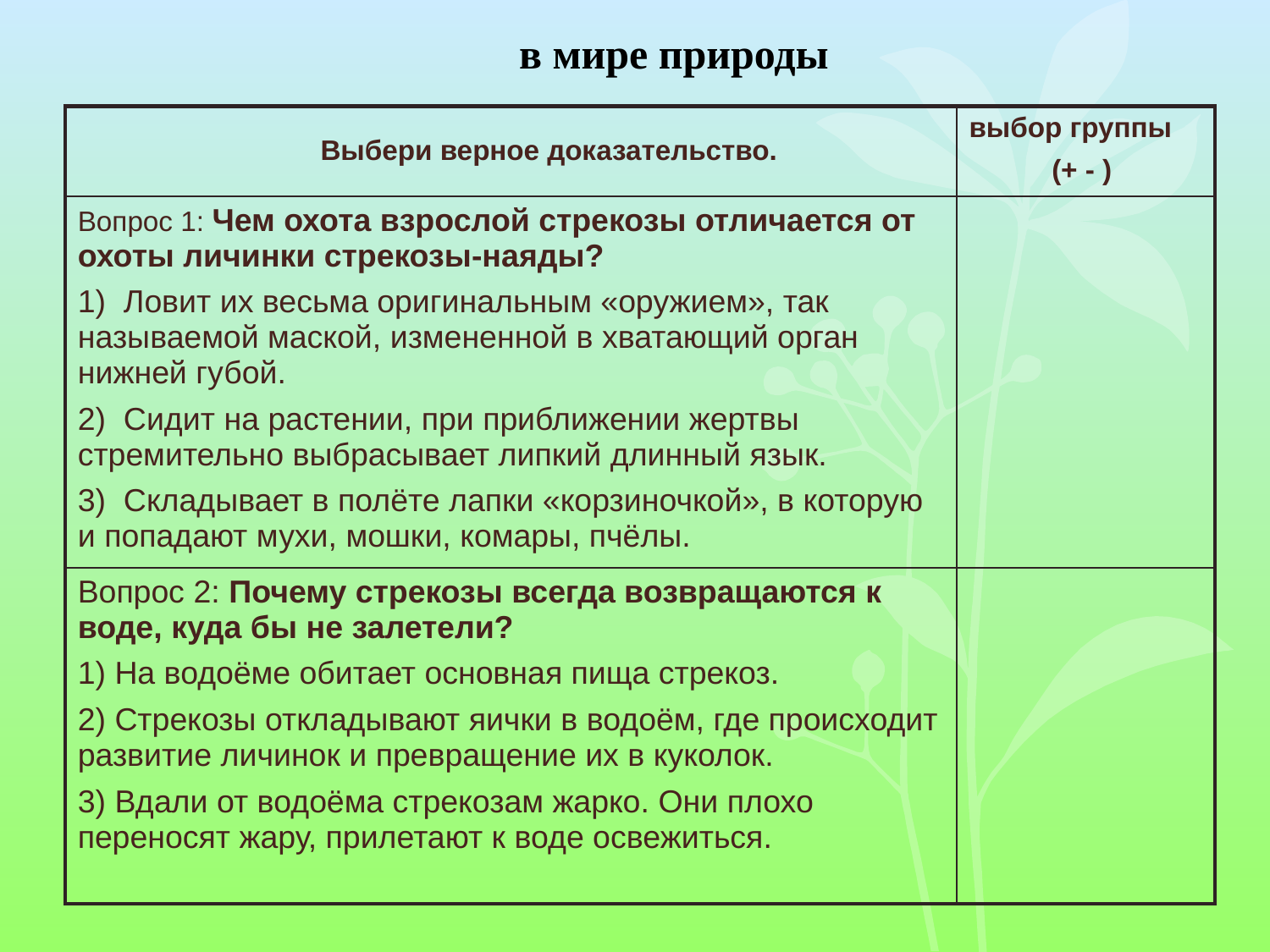

в мире природы
| Выбери верное доказательство. | выбор группы (+ - ) |
| --- | --- |
| Вопрос 1: Чем охота взрослой стрекозы отличается от охоты личинки стрекозы-наяды? 1) Ловит их весьма оригинальным «оружием», так называемой маской, измененной в хватающий орган нижней губой. 2) Сидит на растении, при приближении жертвы стремительно выбрасывает липкий длинный язык. 3) Складывает в полёте лапки «корзиночкой», в которую и попадают мухи, мошки, комары, пчёлы. |  |
| Вопрос 2: Почему стрекозы всегда возвращаются к воде, куда бы не залетели? 1) На водоёме обитает основная пища стрекоз. 2) Стрекозы откладывают яички в водоём, где происходит развитие личинок и превращение их в куколок. 3) Вдали от водоёма стрекозам жарко. Они плохо переносят жару, прилетают к воде освежиться. |  |